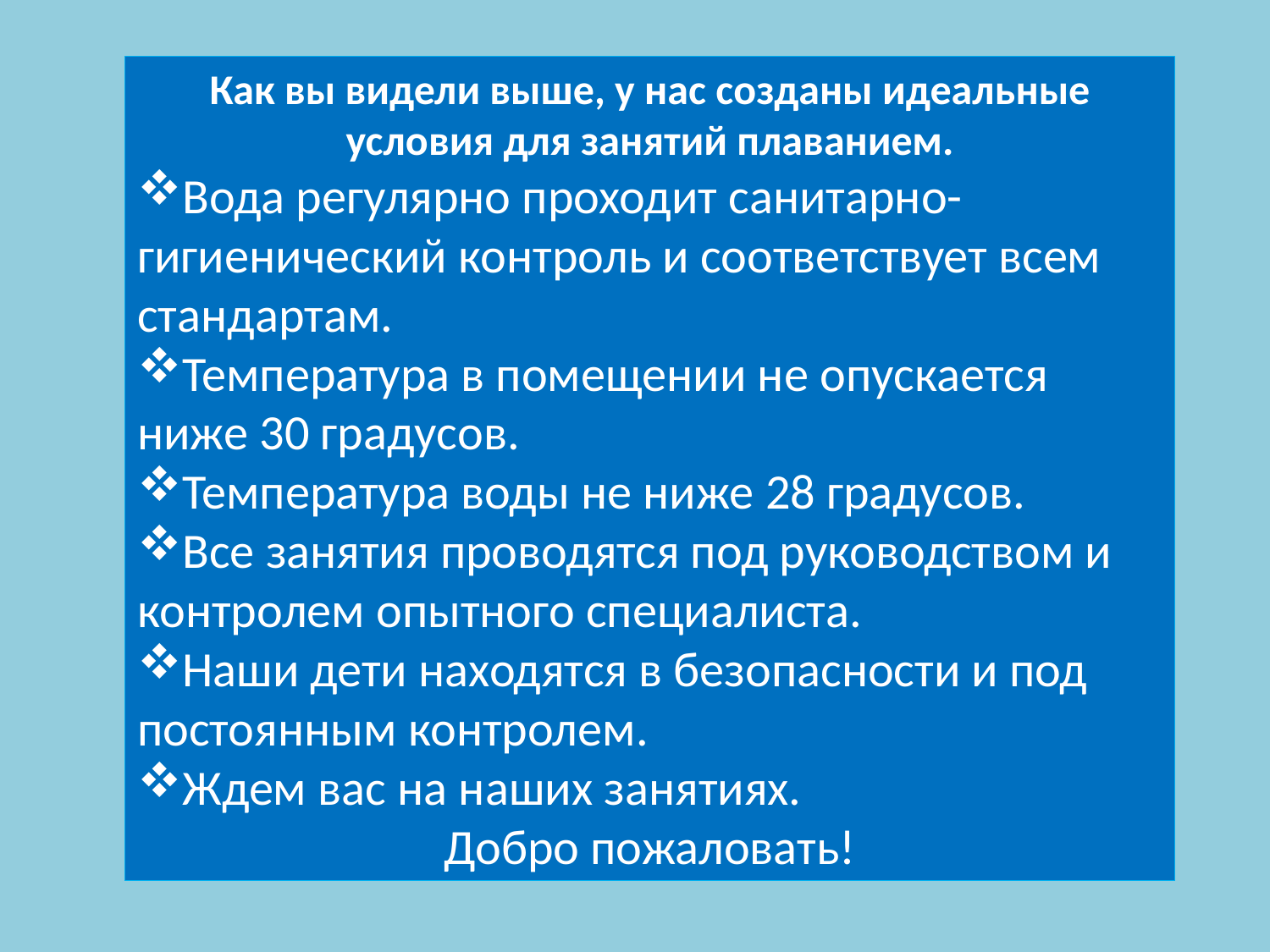

Как вы видели выше, у нас созданы идеальные условия для занятий плаванием.
Вода регулярно проходит санитарно-гигиенический контроль и соответствует всем стандартам.
Температура в помещении не опускается ниже 30 градусов.
Температура воды не ниже 28 градусов.
Все занятия проводятся под руководством и контролем опытного специалиста.
Наши дети находятся в безопасности и под постоянным контролем.
Ждем вас на наших занятиях.
Добро пожаловать!